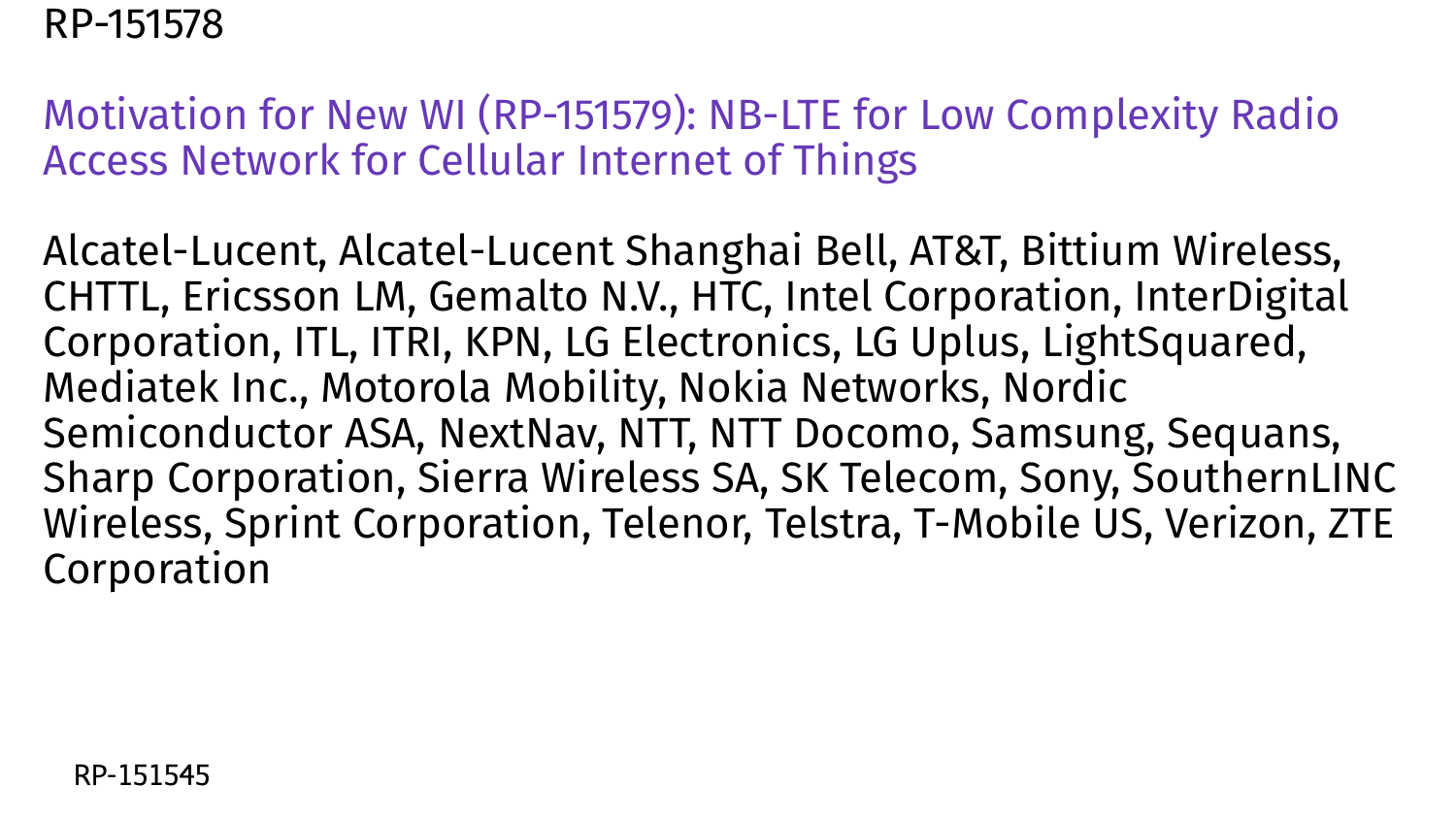

# RP-151578 Motivation for New WI (RP-151579): NB-LTE for Low Complexity Radio Access Network for Cellular Internet of Things Alcatel-Lucent, Alcatel-Lucent Shanghai Bell, AT&T, Bittium Wireless, CHTTL, Ericsson LM, Gemalto N.V., HTC, Intel Corporation, InterDigital Corporation, ITL, ITRI, KPN, LG Electronics, LG Uplus, LightSquared, Mediatek Inc., Motorola Mobility, Nokia Networks, Nordic Semiconductor ASA, NextNav, NTT, NTT Docomo, Samsung, Sequans, Sharp Corporation, Sierra Wireless SA, SK Telecom, Sony, SouthernLINC Wireless, Sprint Corporation, Telenor, Telstra, T-Mobile US, Verizon, ZTE Corporation